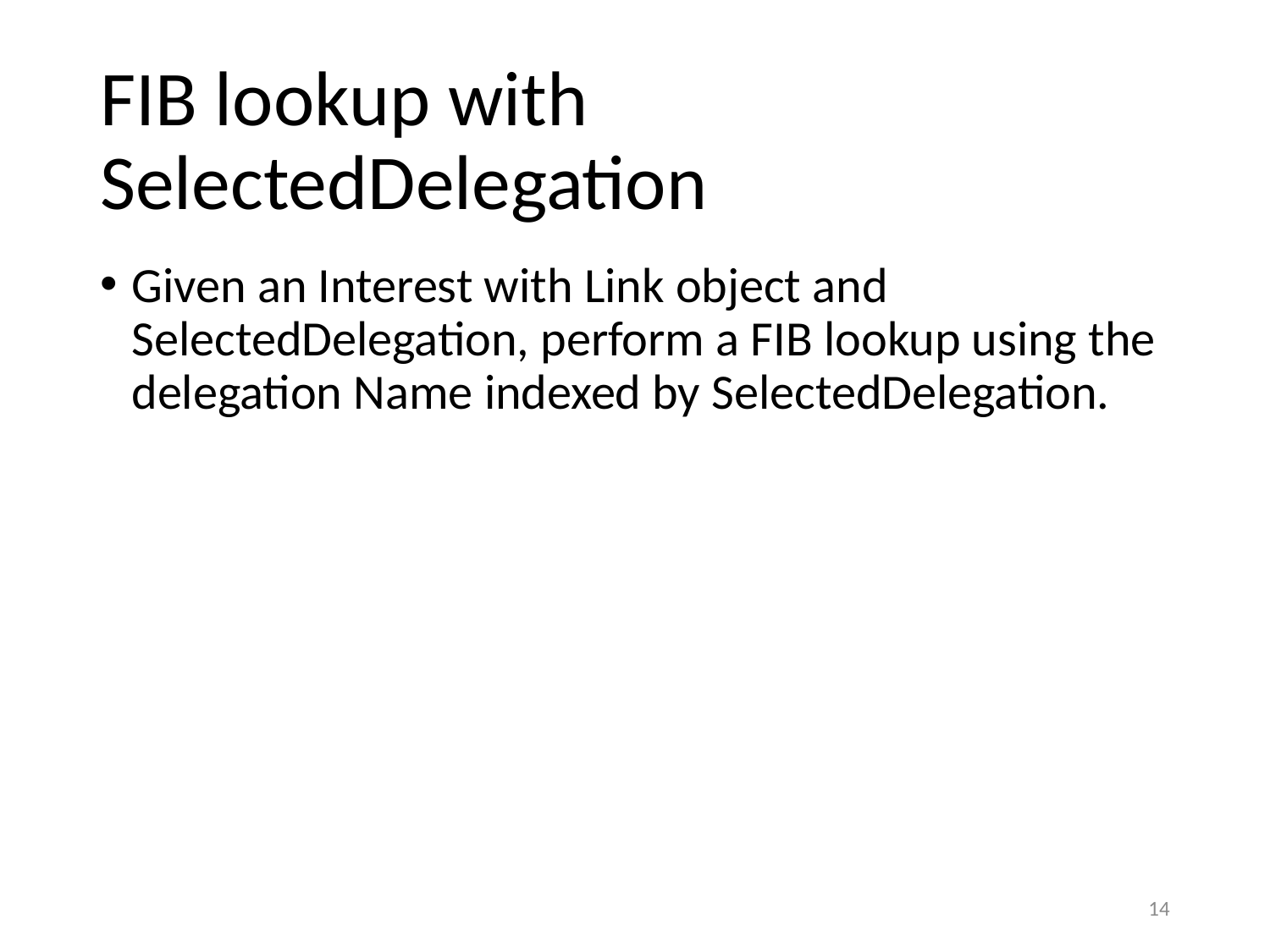

# FIB lookup with SelectedDelegation
Given an Interest with Link object and SelectedDelegation, perform a FIB lookup using the delegation Name indexed by SelectedDelegation.
14